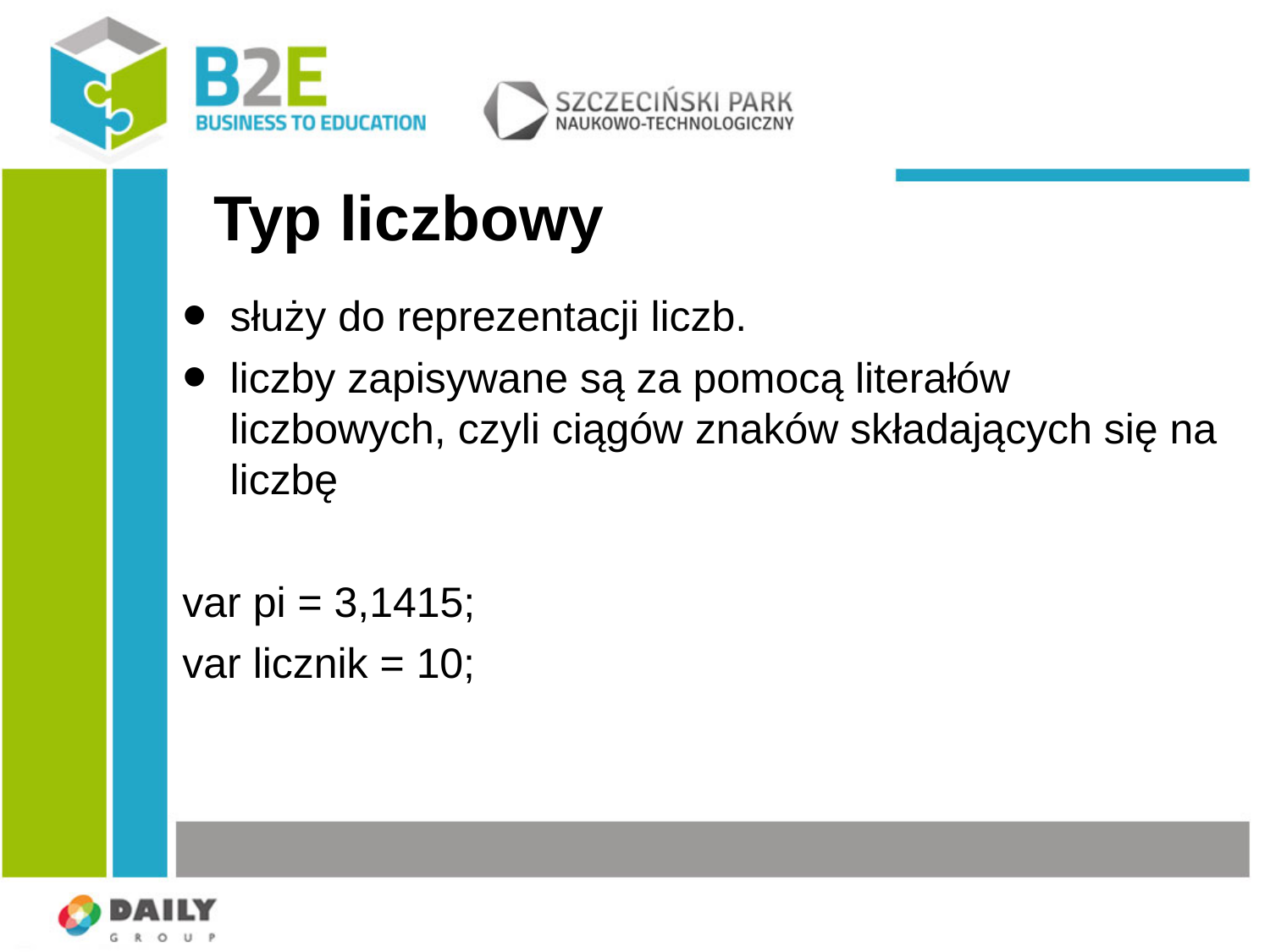

# Typ liczbowy
służy do reprezentacji liczb.
liczby zapisywane są za pomocą literałów liczbowych, czyli ciągów znaków składających się na liczbę

var pi = 3,1415;
var licznik = 10;